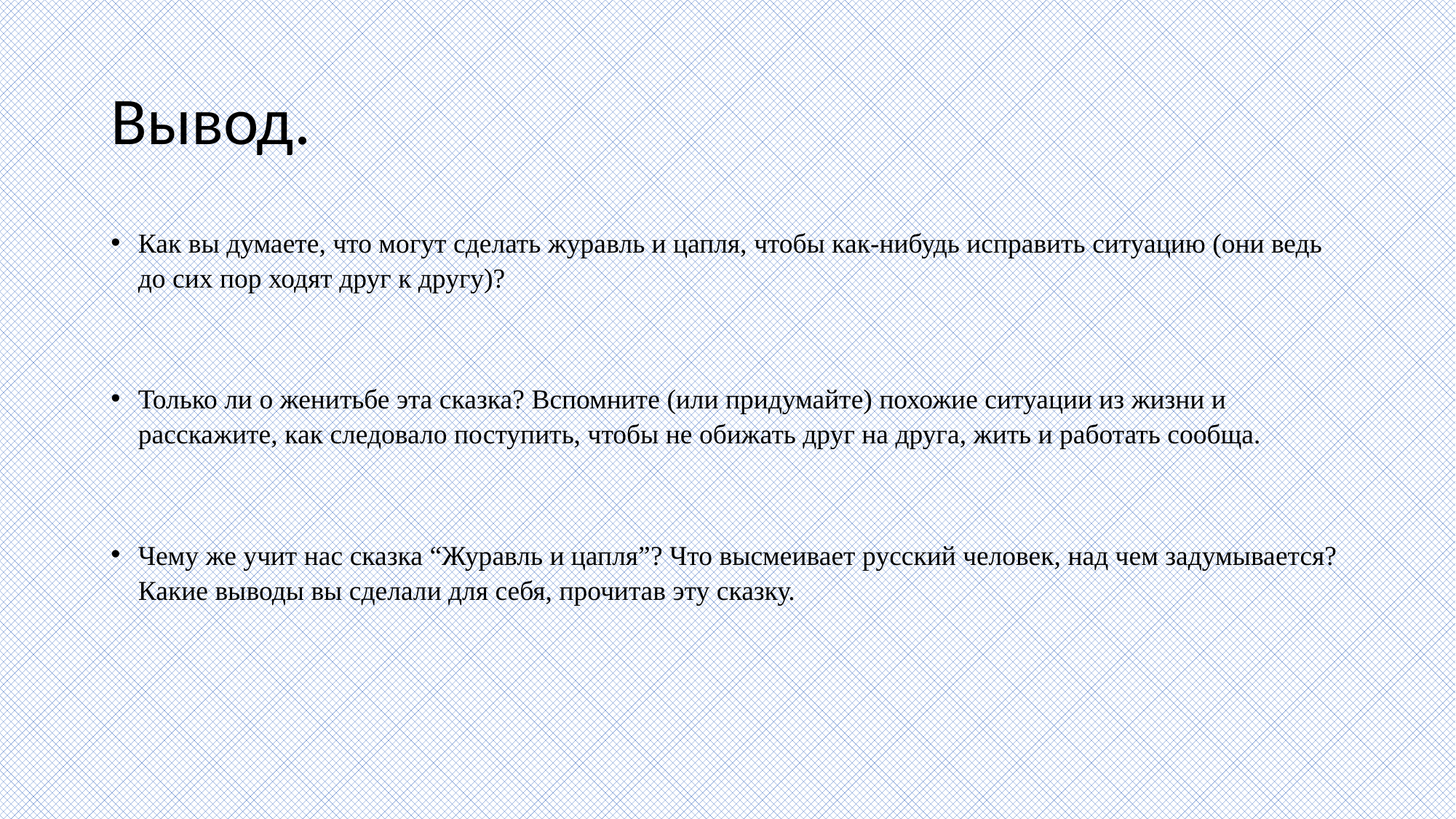

# Вывод.
Как вы думаете, что могут сделать журавль и цапля, чтобы как-нибудь исправить ситуацию (они ведь до сих пор ходят друг к другу)?

Только ли о женитьбе эта сказка? Вспомните (или придумайте) похожие ситуации из жизни и расскажите, как следовало поступить, чтобы не обижать друг на друга, жить и работать сообща.

Чему же учит нас сказка “Журавль и цапля”? Что высмеивает русский человек, над чем задумывается? Какие выводы вы сделали для себя, прочитав эту сказку.